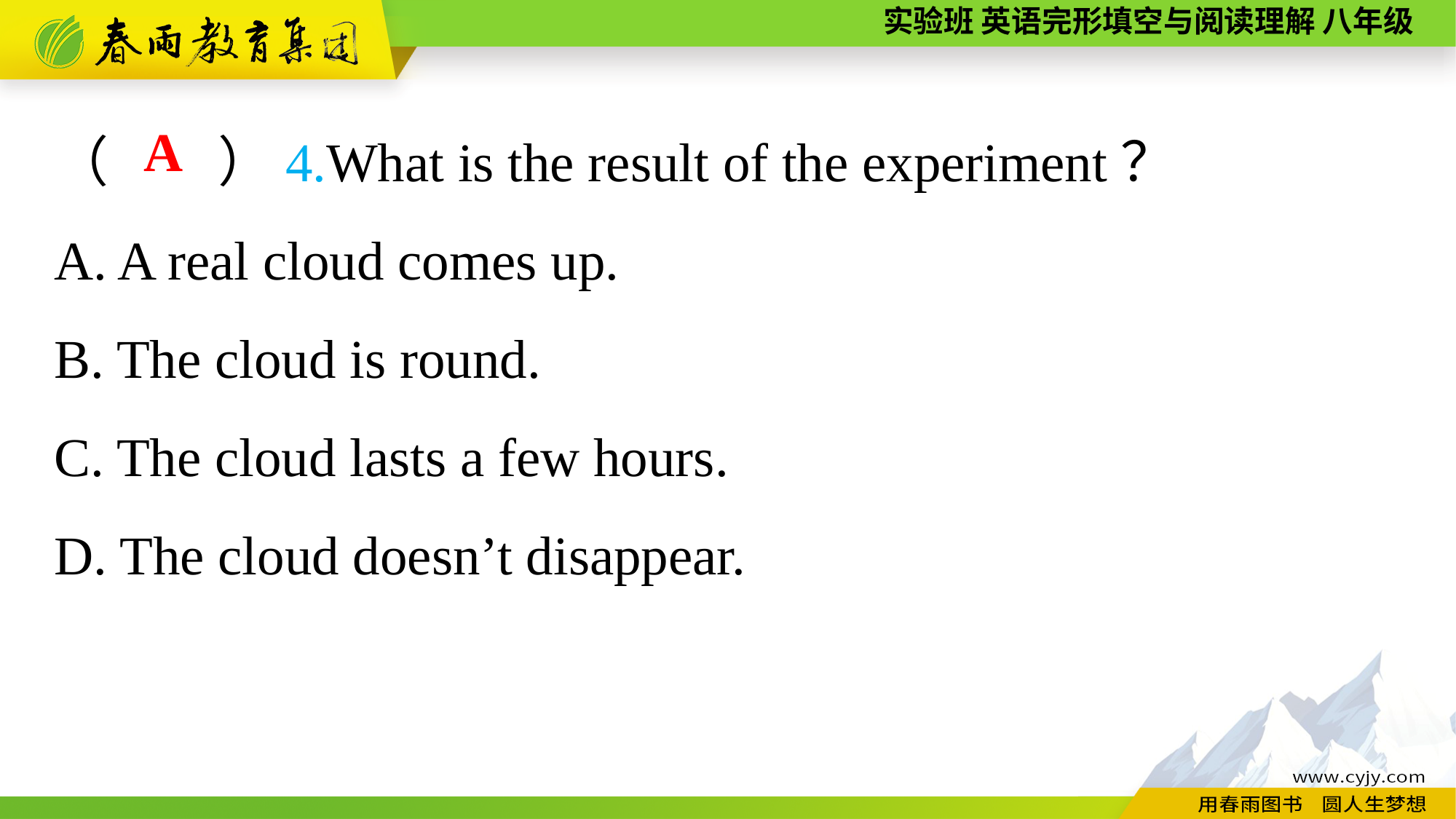

（　　）4.What is the result of the experiment？
A. A real cloud comes up.
B. The cloud is round.
C. The cloud lasts a few hours.
D. The cloud doesn’t disappear.
A